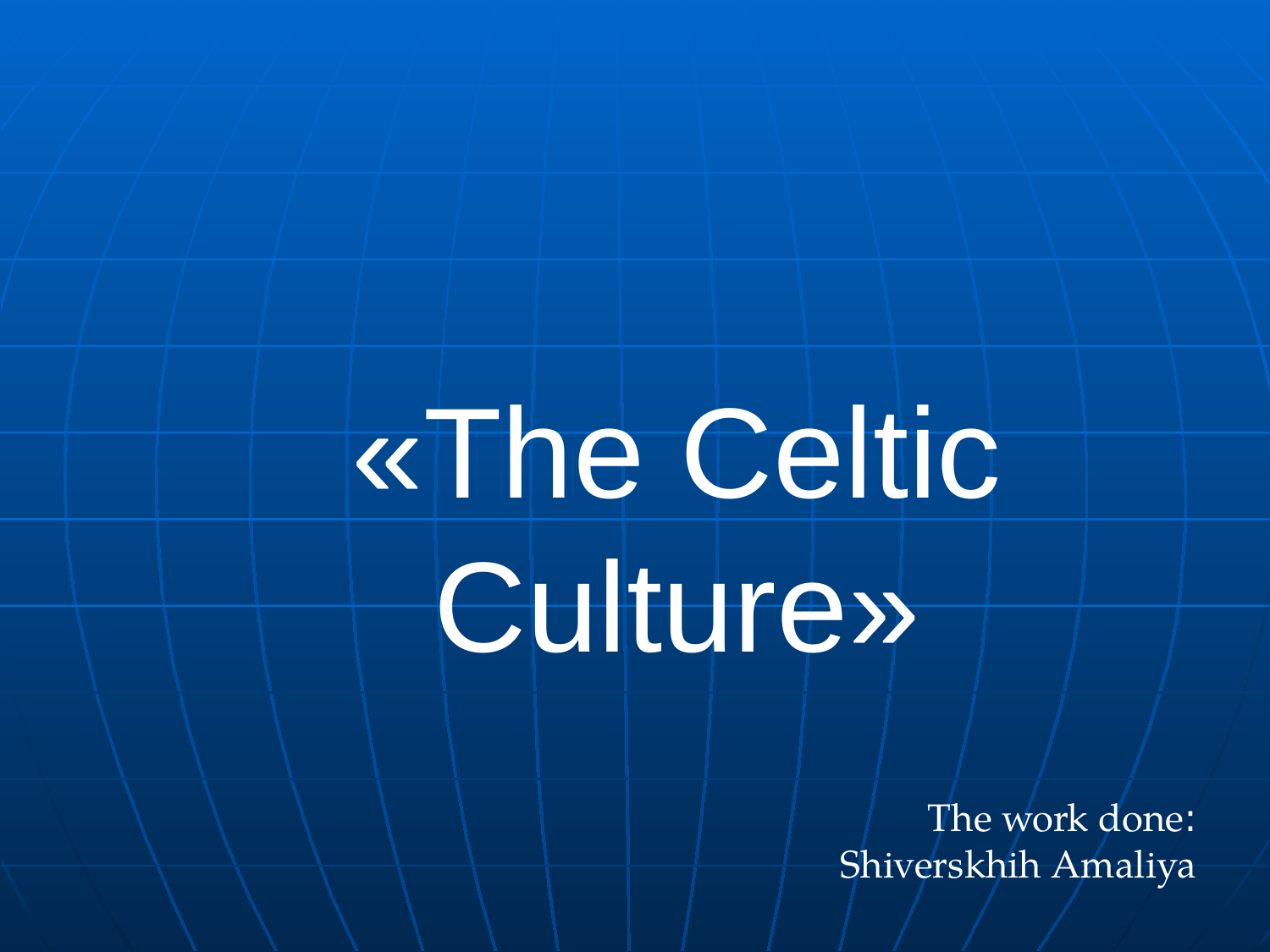

«The Celtic Culture»

The work done:
Shiverskhih Amaliya